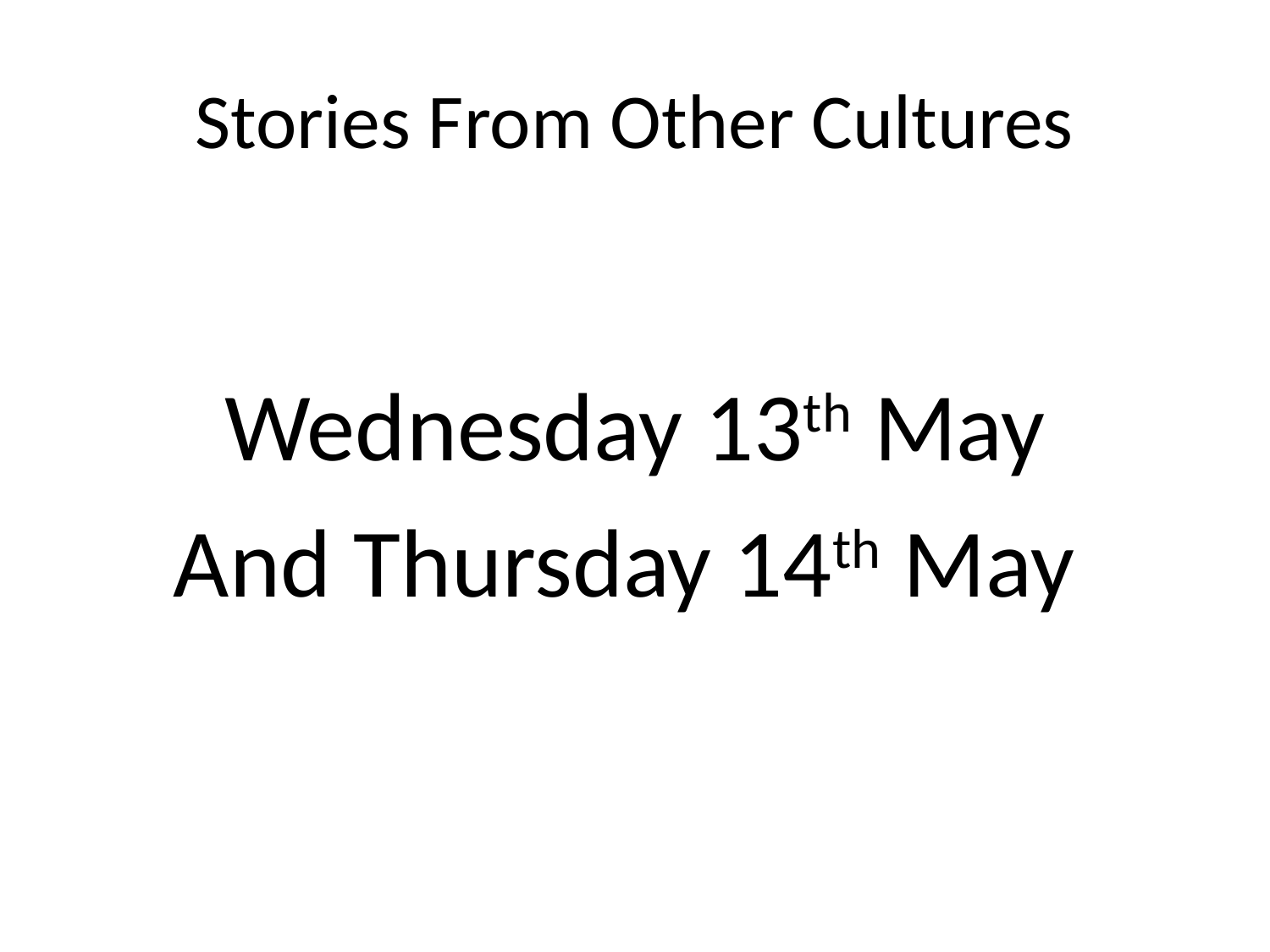

# Stories From Other Cultures

Wednesday 13th May
And Thursday 14th May